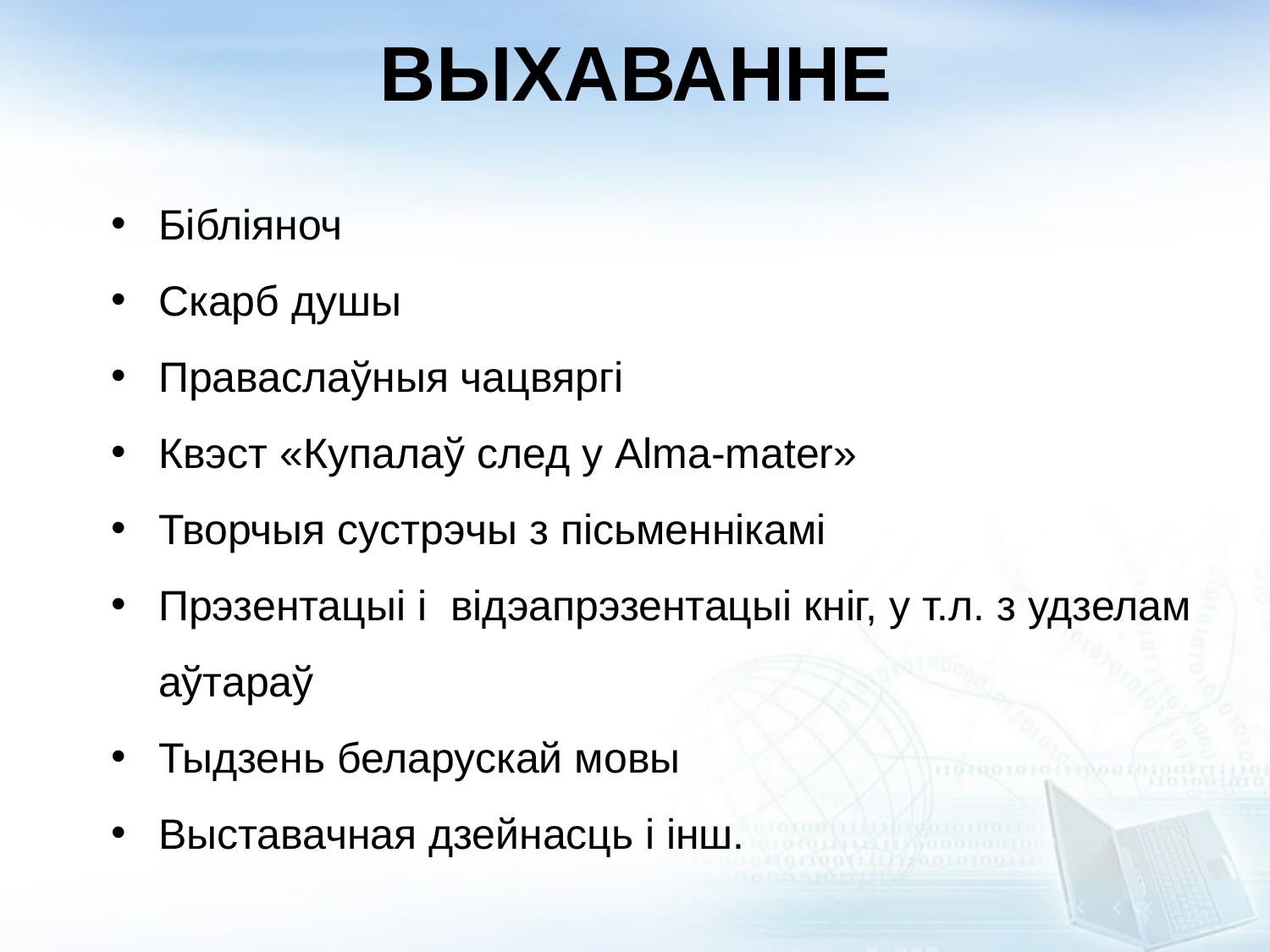

ВЫХАВАННЕ
Бібліяноч
Скарб душы
Праваслаўныя чацвяргі
Квэст «Купалаў след у Alma-mater»
Творчыя сустрэчы з пісьменнікамі
Прэзентацыі і  відэапрэзентацыі кніг, у т.л. з удзелам аўтараў
Тыдзень беларускай мовы
Выставачная дзейнасць і інш.